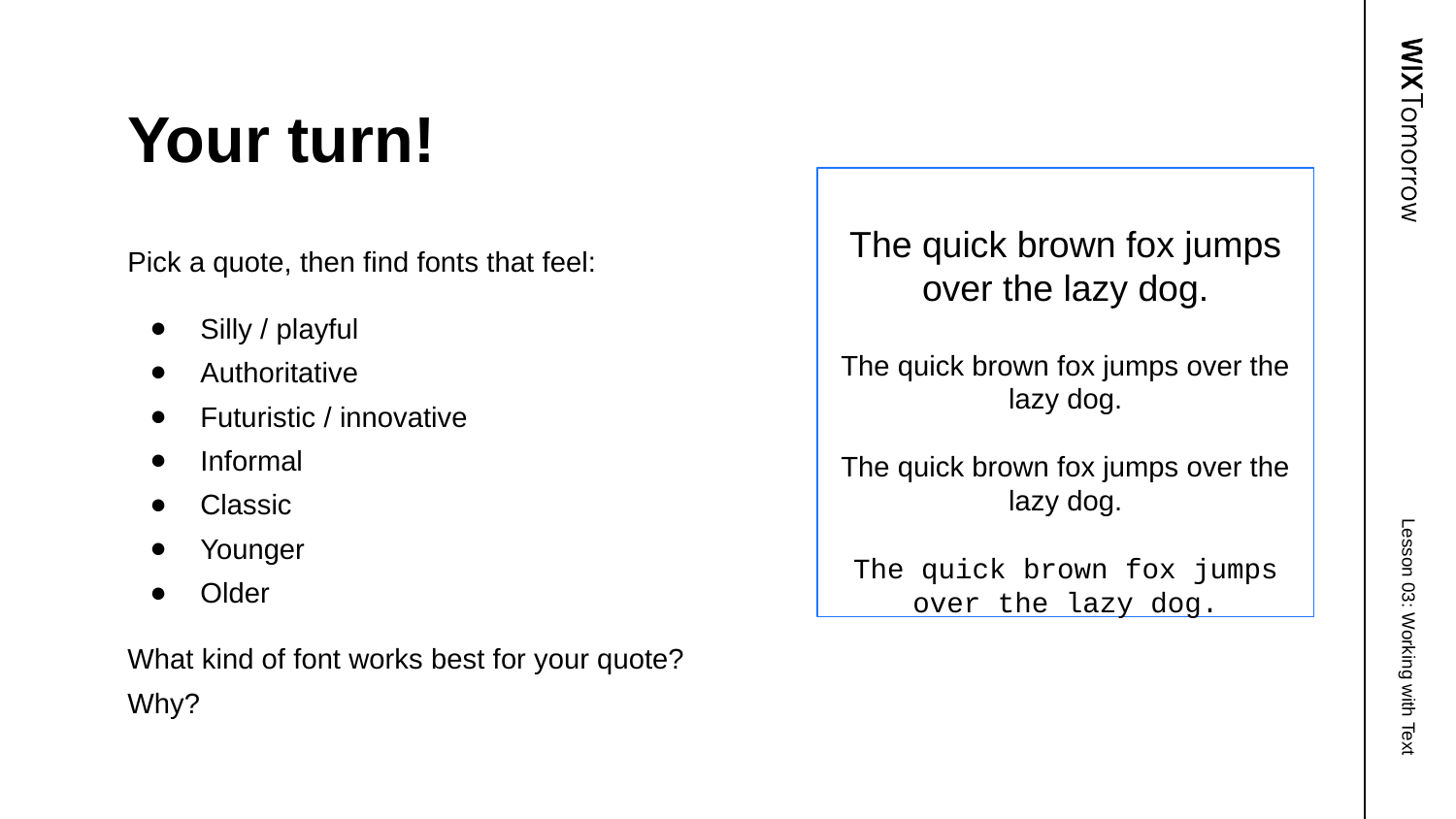

# Your turn!

The quick brown fox jumps over the lazy dog.

The quick brown fox jumps over the lazy dog.

The quick brown fox jumps over the lazy dog.

The quick brown fox jumps over the lazy dog.
Pick a quote, then find fonts that feel:
Silly / playful
Authoritative
Futuristic / innovative
Informal
Classic
Younger
Older
What kind of font works best for your quote? Why?